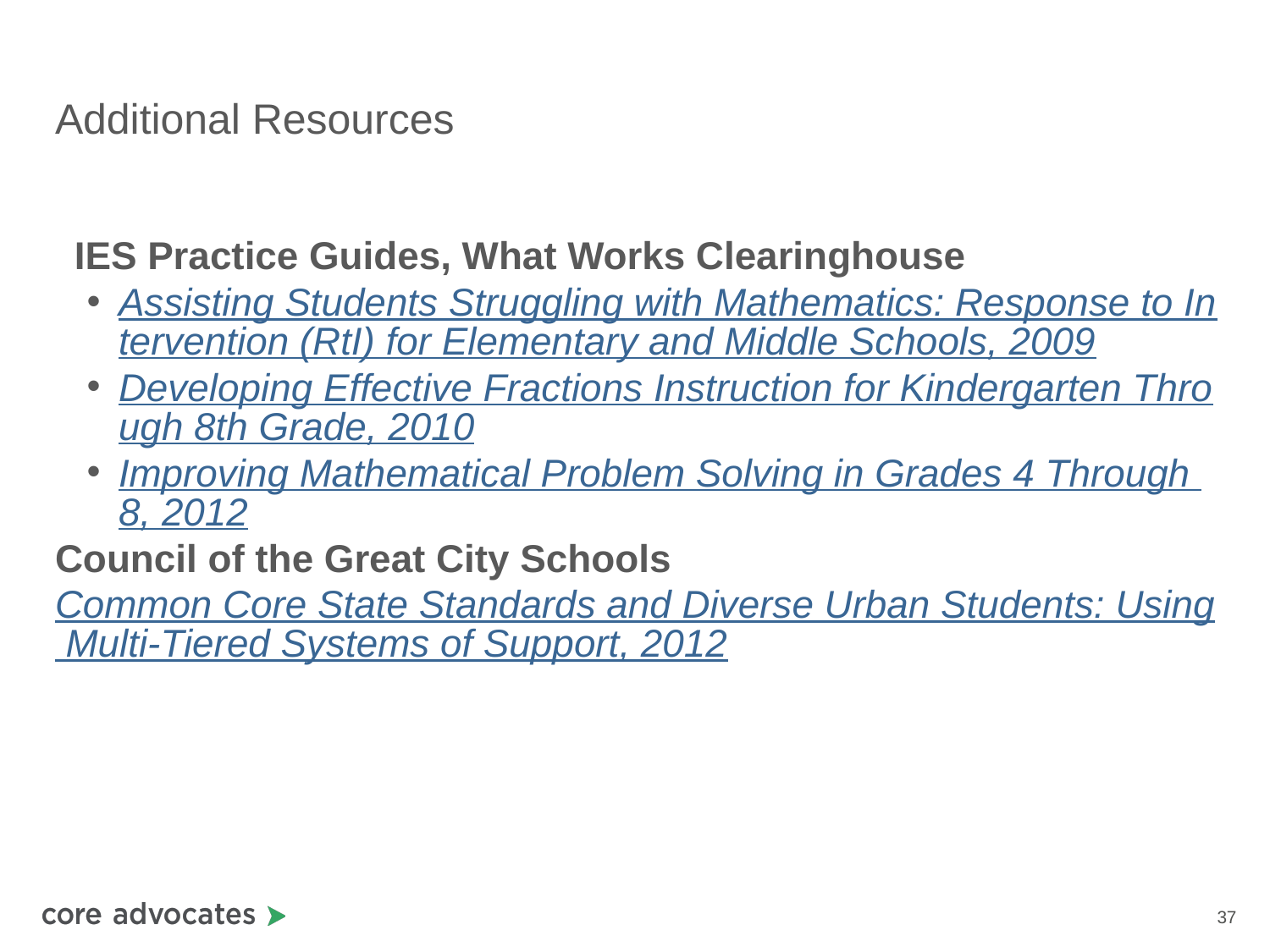

# Additional Resources
IES Practice Guides, What Works Clearinghouse
Assisting Students Struggling with Mathematics: Response to Intervention (RtI) for Elementary and Middle Schools, 2009
Developing Effective Fractions Instruction for Kindergarten Through 8th Grade, 2010
Improving Mathematical Problem Solving in Grades 4 Through 8, 2012
Council of the Great City Schools
Common Core State Standards and Diverse Urban Students: Using Multi-Tiered Systems of Support, 2012